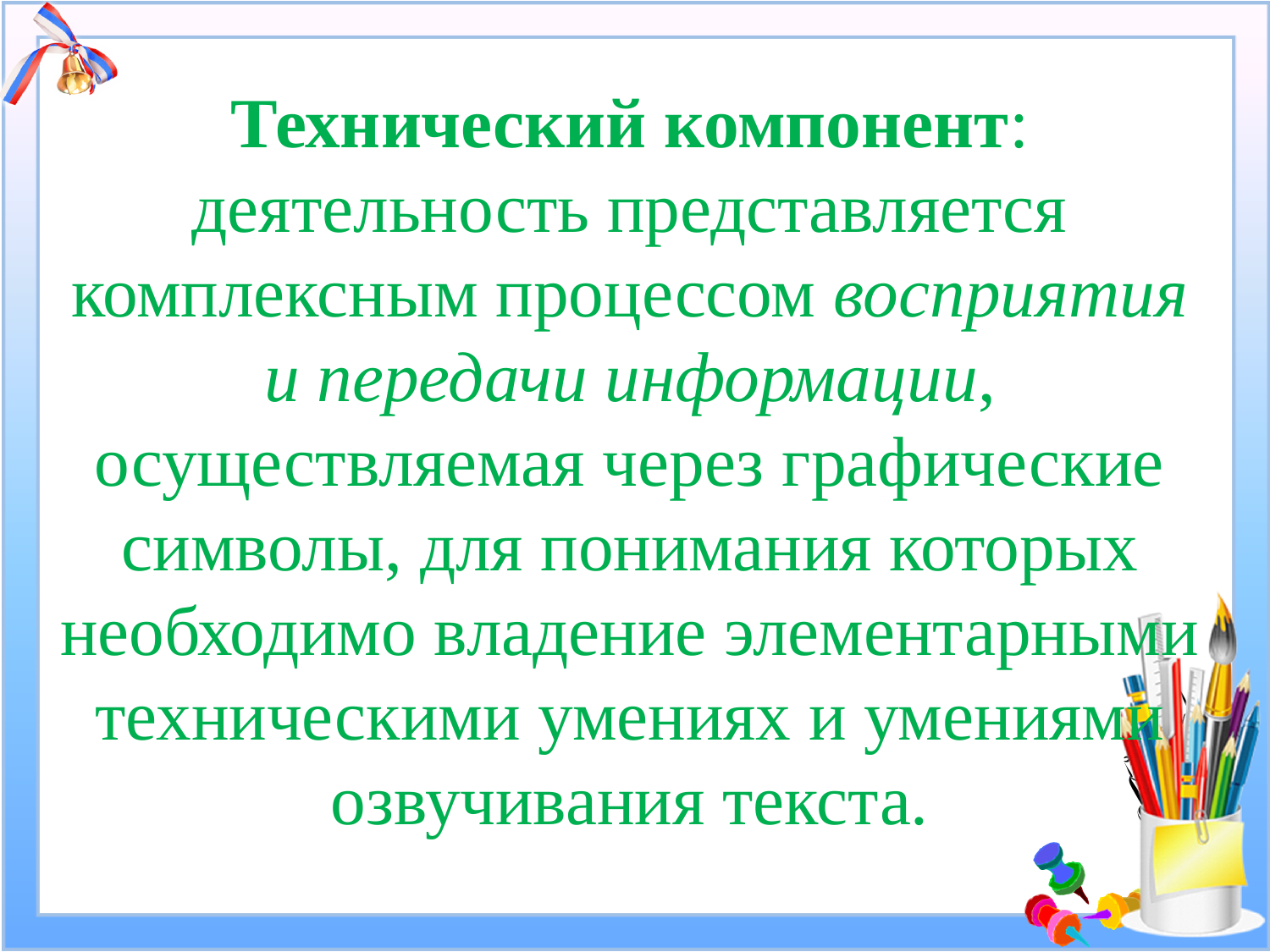

# Технический компонент: деятельность представляется комплексным процессом восприятия и передачи информации, осуществляемая через графические символы, для понимания которых необходимо владение элементарными техническими умениях и умениями озвучивания текста.